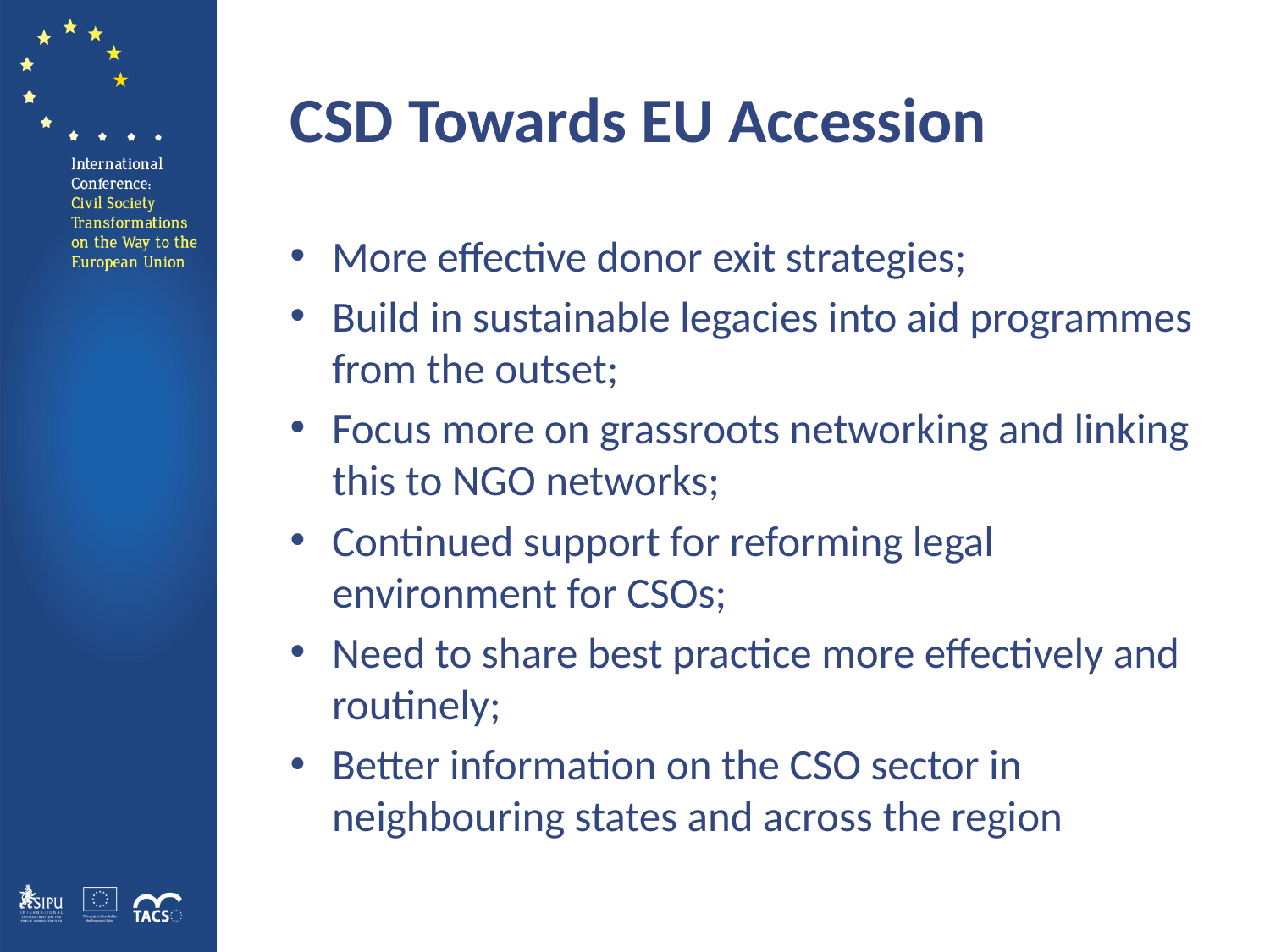

# CSD Towards EU Accession
More effective donor exit strategies;
Build in sustainable legacies into aid programmes from the outset;
Focus more on grassroots networking and linking this to NGO networks;
Continued support for reforming legal environment for CSOs;
Need to share best practice more effectively and routinely;
Better information on the CSO sector in neighbouring states and across the region